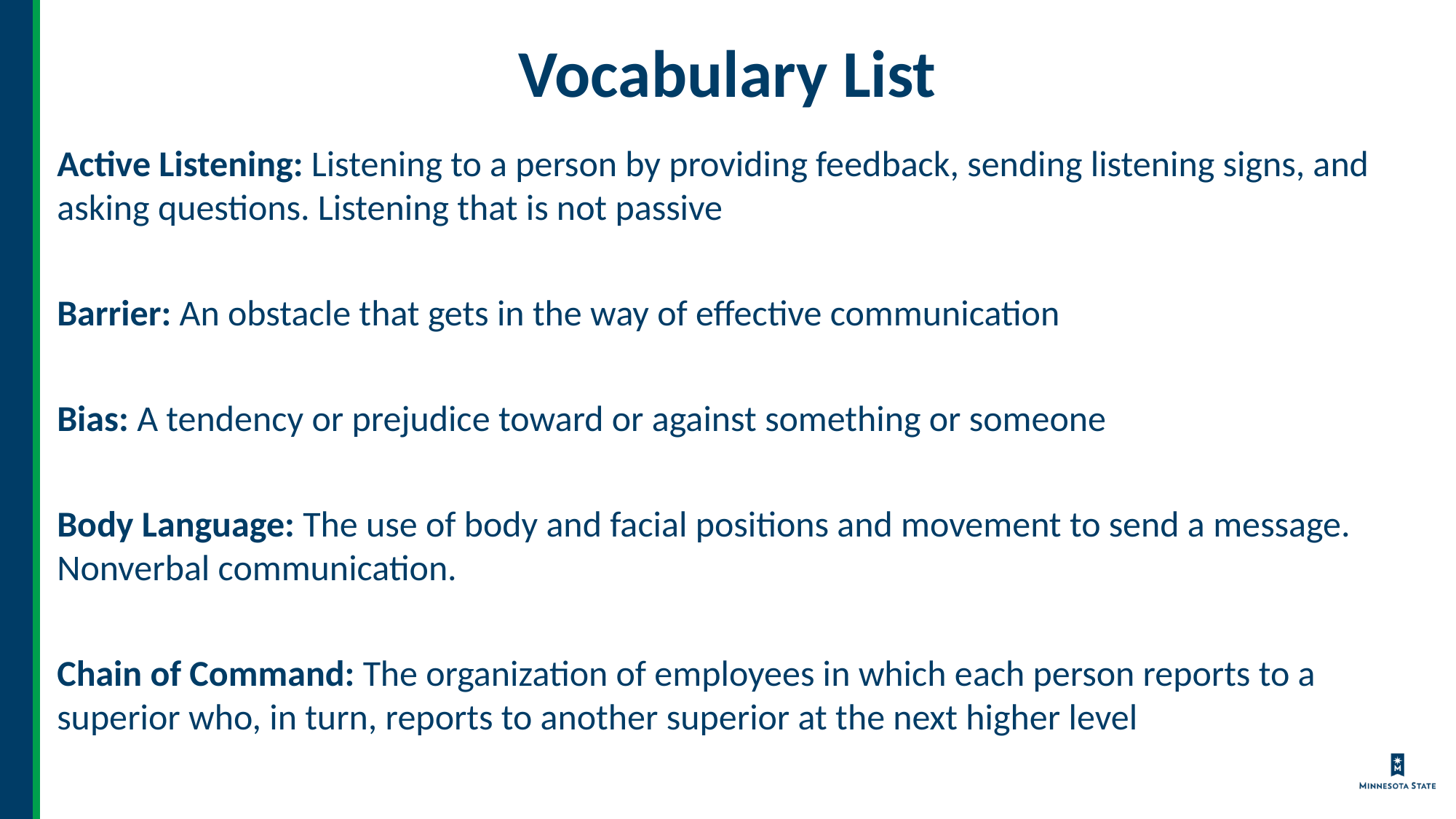

# Vocabulary List
Active Listening: Listening to a person by providing feedback, sending listening signs, and asking questions. Listening that is not passive

Barrier: An obstacle that gets in the way of effective communication

Bias: A tendency or prejudice toward or against something or someone

Body Language: The use of body and facial positions and movement to send a message. Nonverbal communication.

Chain of Command: The organization of employees in which each person reports to a superior who, in turn, reports to another superior at the next higher level